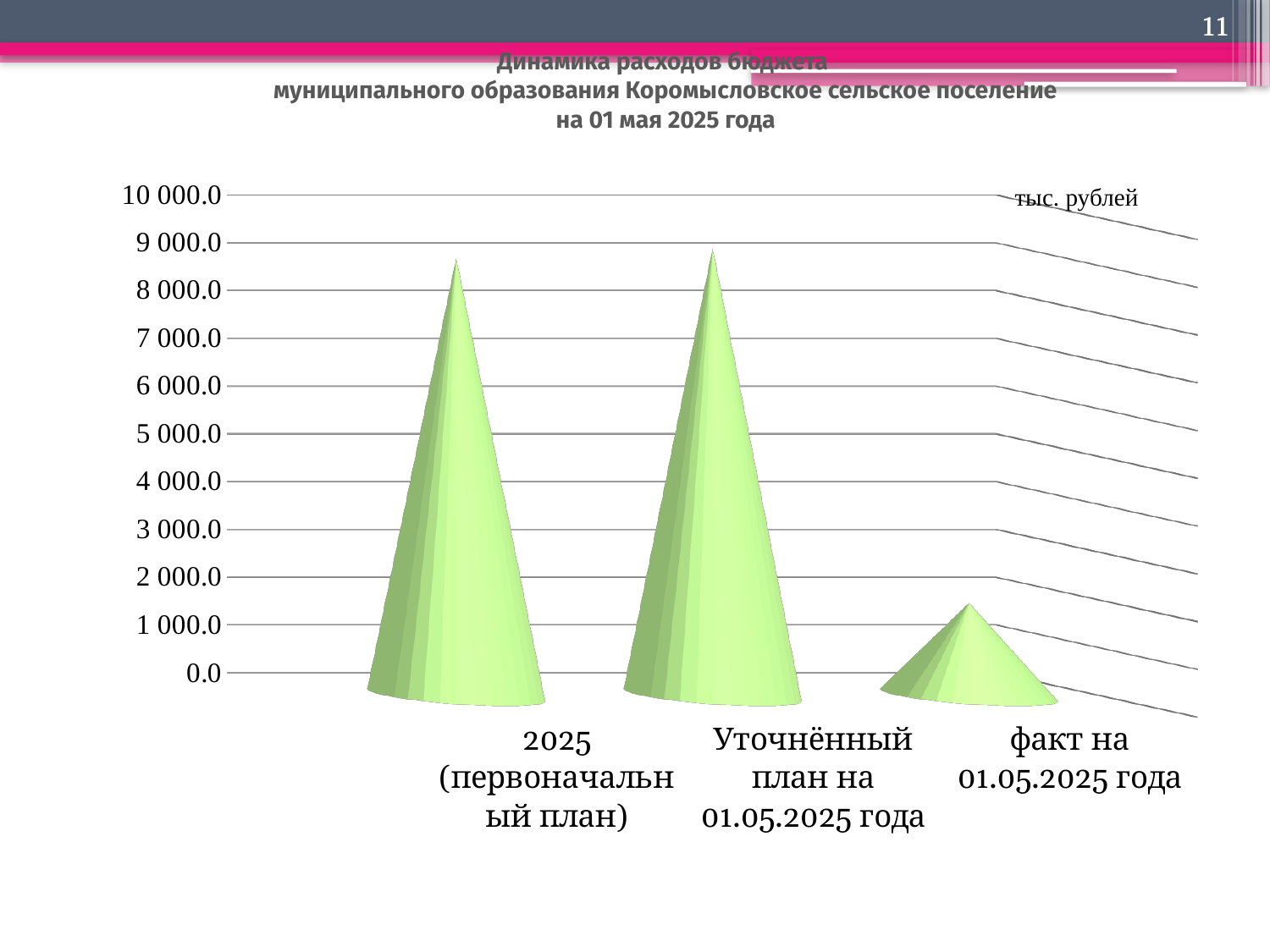

11
# Динамика расходов бюджета муниципального образования Коромысловское сельское поселение на 01 мая 2025 года

[unsupported chart]

тыс. рублей